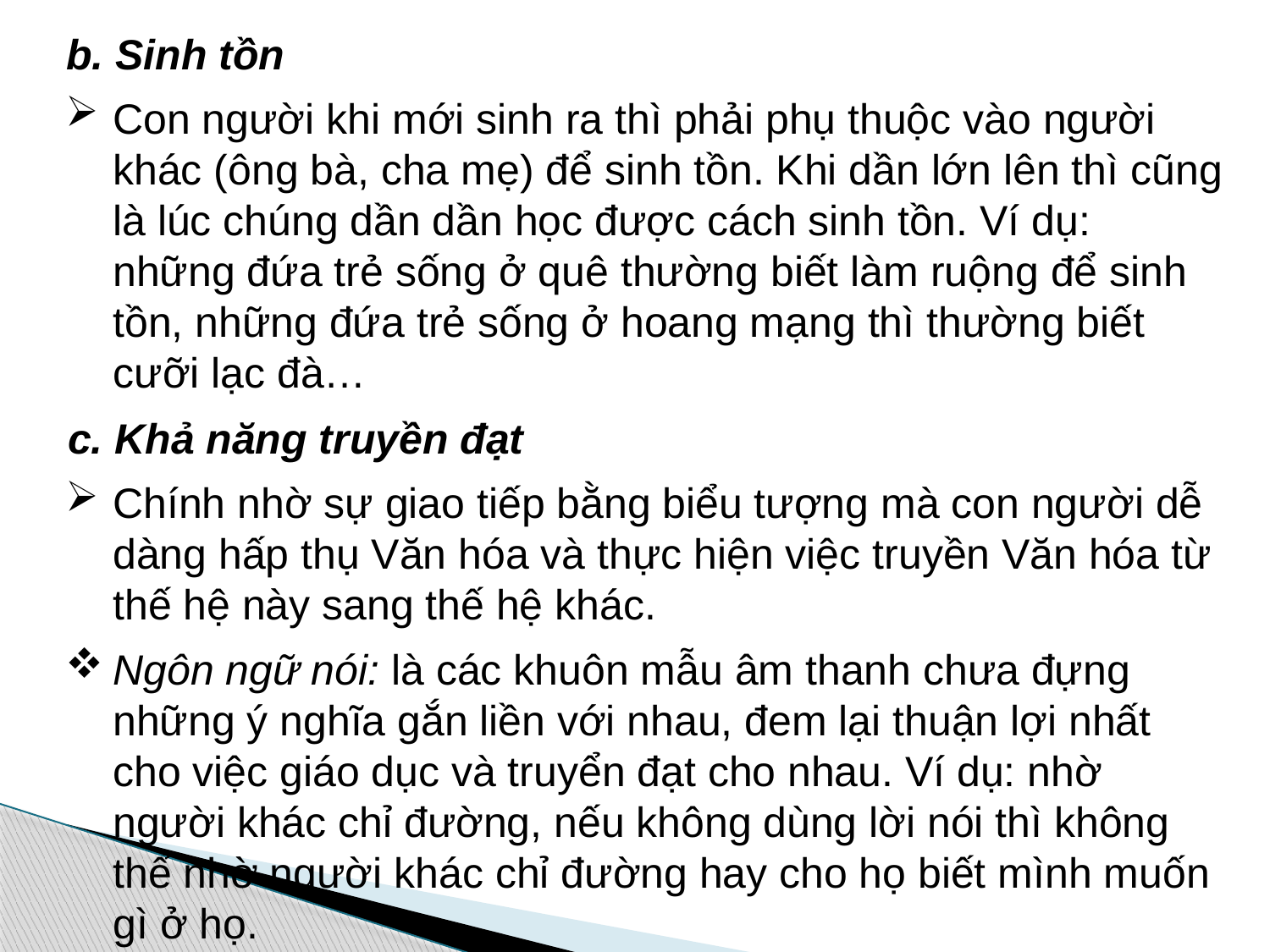

b. Sinh tồn
Con người khi mới sinh ra thì phải phụ thuộc vào người khác (ông bà, cha mẹ) để sinh tồn. Khi dần lớn lên thì cũng là lúc chúng dần dần học được cách sinh tồn. Ví dụ: những đứa trẻ sống ở quê thường biết làm ruộng để sinh tồn, những đứa trẻ sống ở hoang mạng thì thường biết cưỡi lạc đà…
c. Khả năng truyền đạt
Chính nhờ sự giao tiếp bằng biểu tượng mà con người dễ dàng hấp thụ Văn hóa và thực hiện việc truyền Văn hóa từ thế hệ này sang thế hệ khác.
Ngôn ngữ nói: là các khuôn mẫu âm thanh chưa đựng những ý nghĩa gắn liền với nhau, đem lại thuận lợi nhất cho việc giáo dục và truyển đạt cho nhau. Ví dụ: nhờ người khác chỉ đường, nếu không dùng lời nói thì không thể nhờ người khác chỉ đường hay cho họ biết mình muốn gì ở họ.